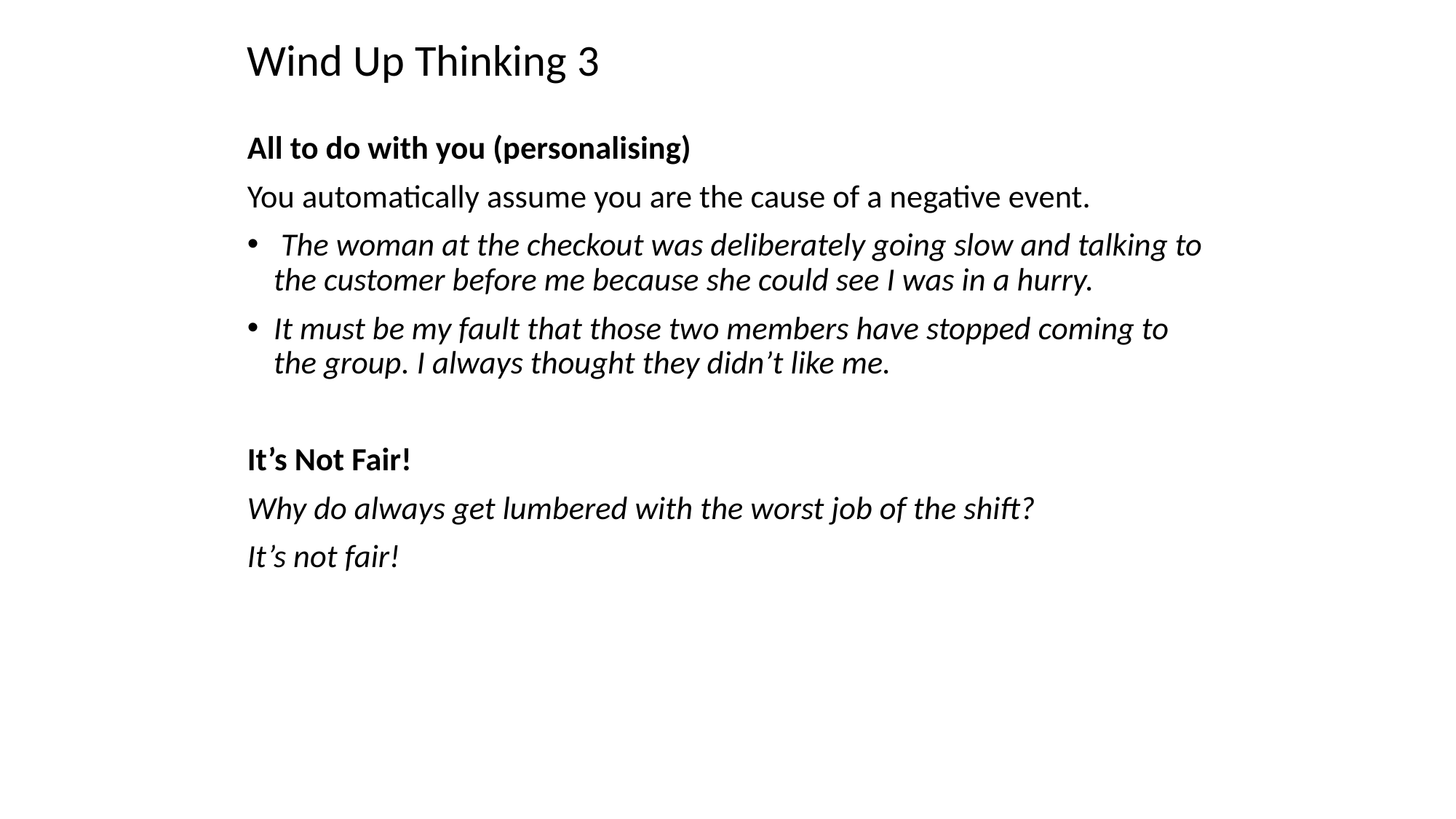

# Wind Up Thinking 3
All to do with you (personalising)
You automatically assume you are the cause of a negative event.
 The woman at the checkout was deliberately going slow and talking to the customer before me because she could see I was in a hurry.
It must be my fault that those two members have stopped coming to the group. I always thought they didn’t like me.

It’s Not Fair!
Why do always get lumbered with the worst job of the shift?
It’s not fair!